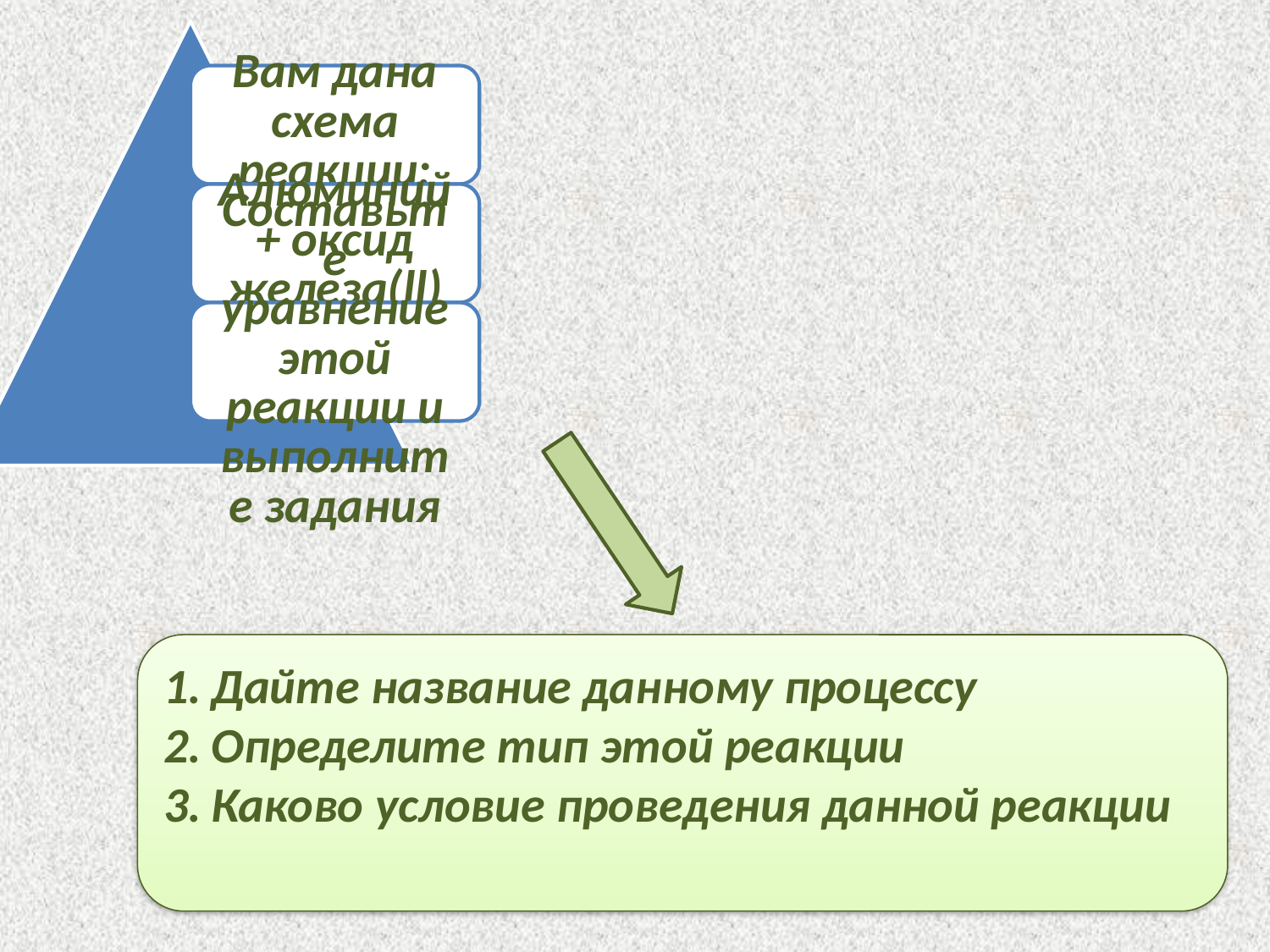

Вам дана схема реакции:

Дайте название данному процессу
Определите тип этой реакции
Каково условие проведения данной реакции